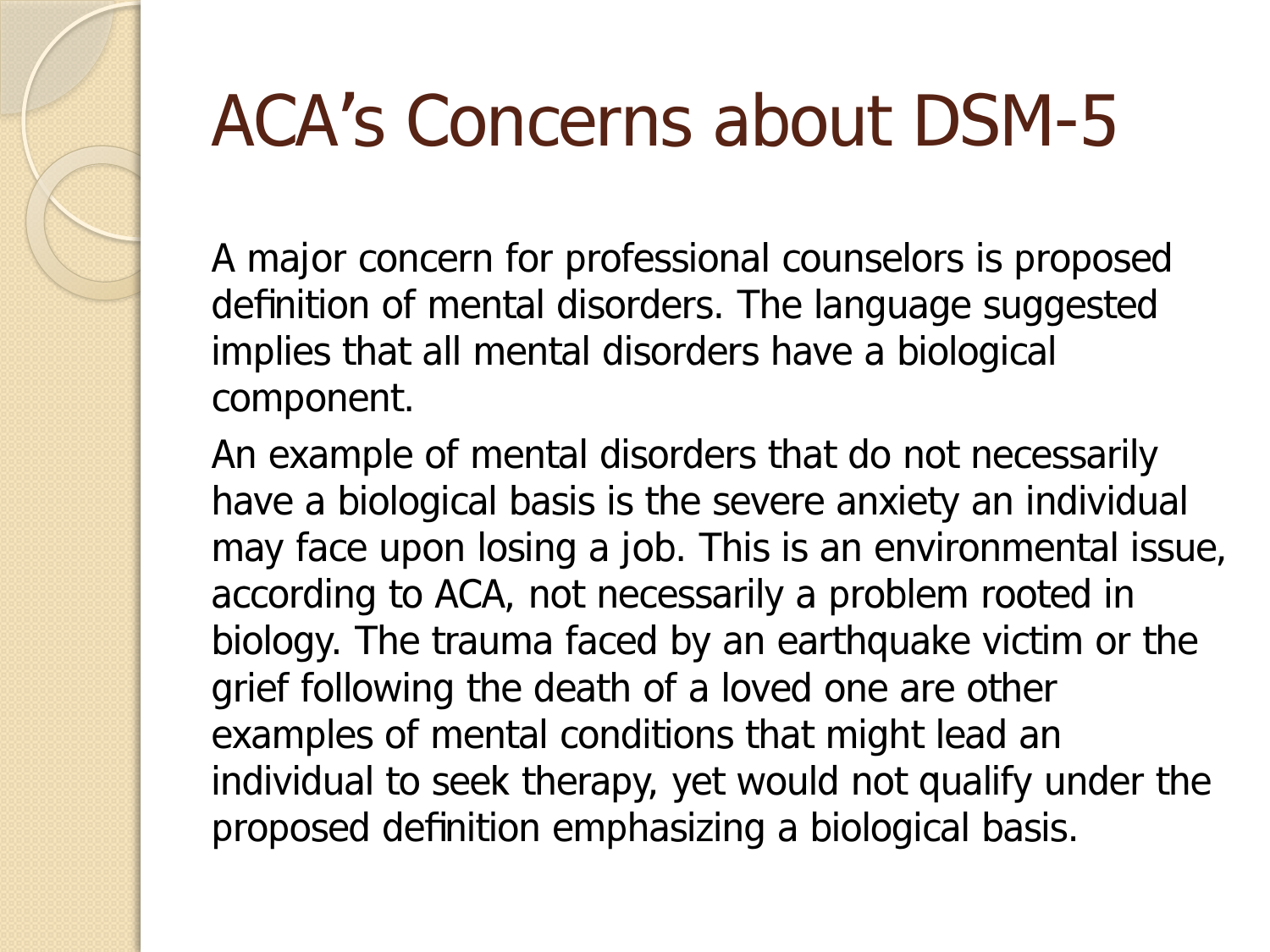

# ACA’s Concerns about DSM-5
A major concern for professional counselors is proposed definition of mental disorders. The language suggested implies that all mental disorders have a biological component.
An example of mental disorders that do not necessarily have a biological basis is the severe anxiety an individual may face upon losing a job. This is an environmental issue, according to ACA, not necessarily a problem rooted in biology. The trauma faced by an earthquake victim or the grief following the death of a loved one are other examples of mental conditions that might lead an individual to seek therapy, yet would not qualify under the proposed definition emphasizing a biological basis.